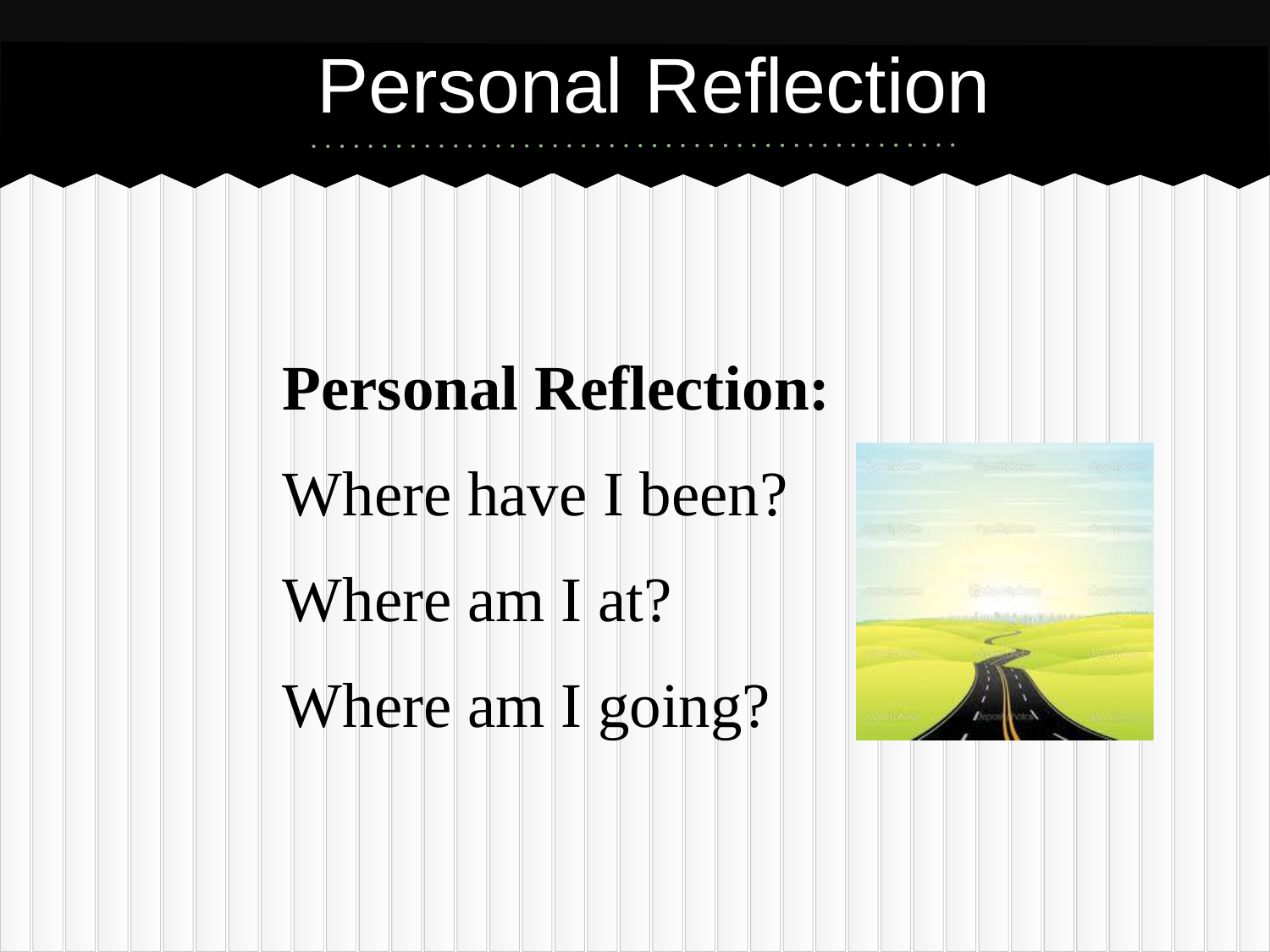

# Personal Reflection

Personal Reflection:

Where have I been?

Where am I at?

Where am I going?